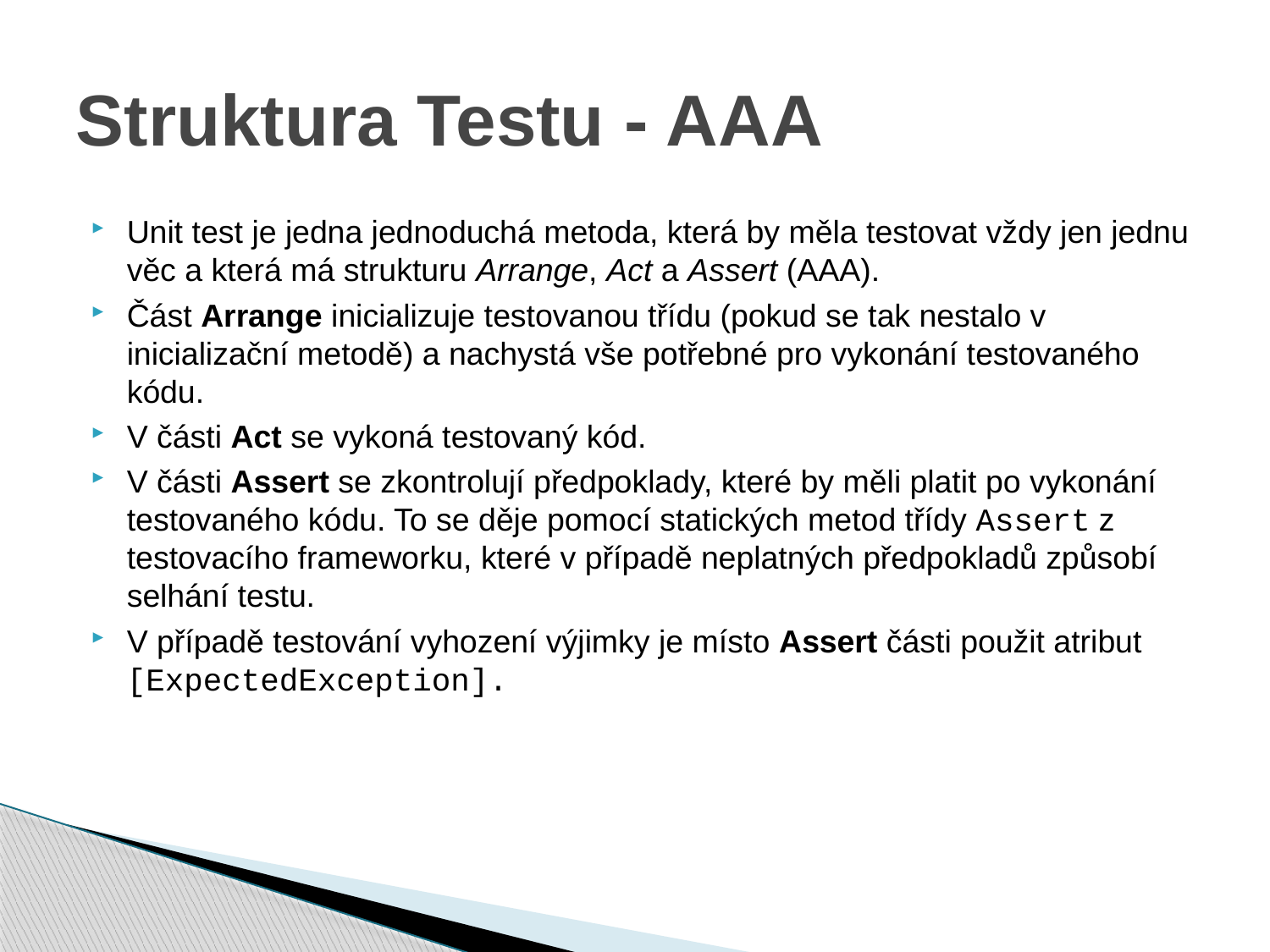

# Struktura Testu - AAA
Unit test je jedna jednoduchá metoda, která by měla testovat vždy jen jednu věc a která má strukturu Arrange, Act a Assert (AAA).
Část Arrange inicializuje testovanou třídu (pokud se tak nestalo v inicializační metodě) a nachystá vše potřebné pro vykonání testovaného kódu.
V části Act se vykoná testovaný kód.
V části Assert se zkontrolují předpoklady, které by měli platit po vykonání testovaného kódu. To se děje pomocí statických metod třídy Assert z testovacího frameworku, které v případě neplatných předpokladů způsobí selhání testu.
V případě testování vyhození výjimky je místo Assert části použit atribut [ExpectedException].